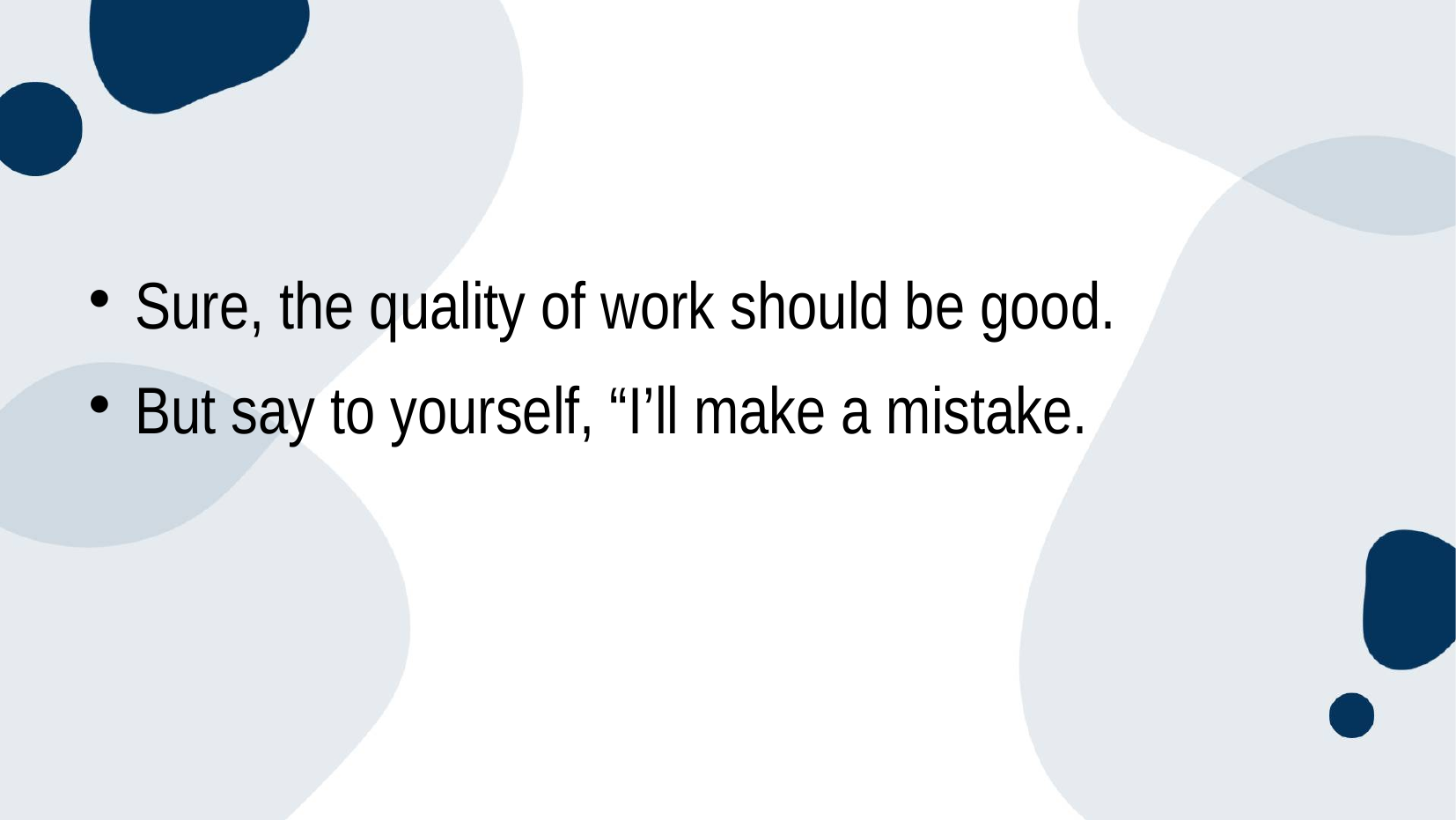

#
Sure, the quality of work should be good.
But say to yourself, “I’ll make a mistake.